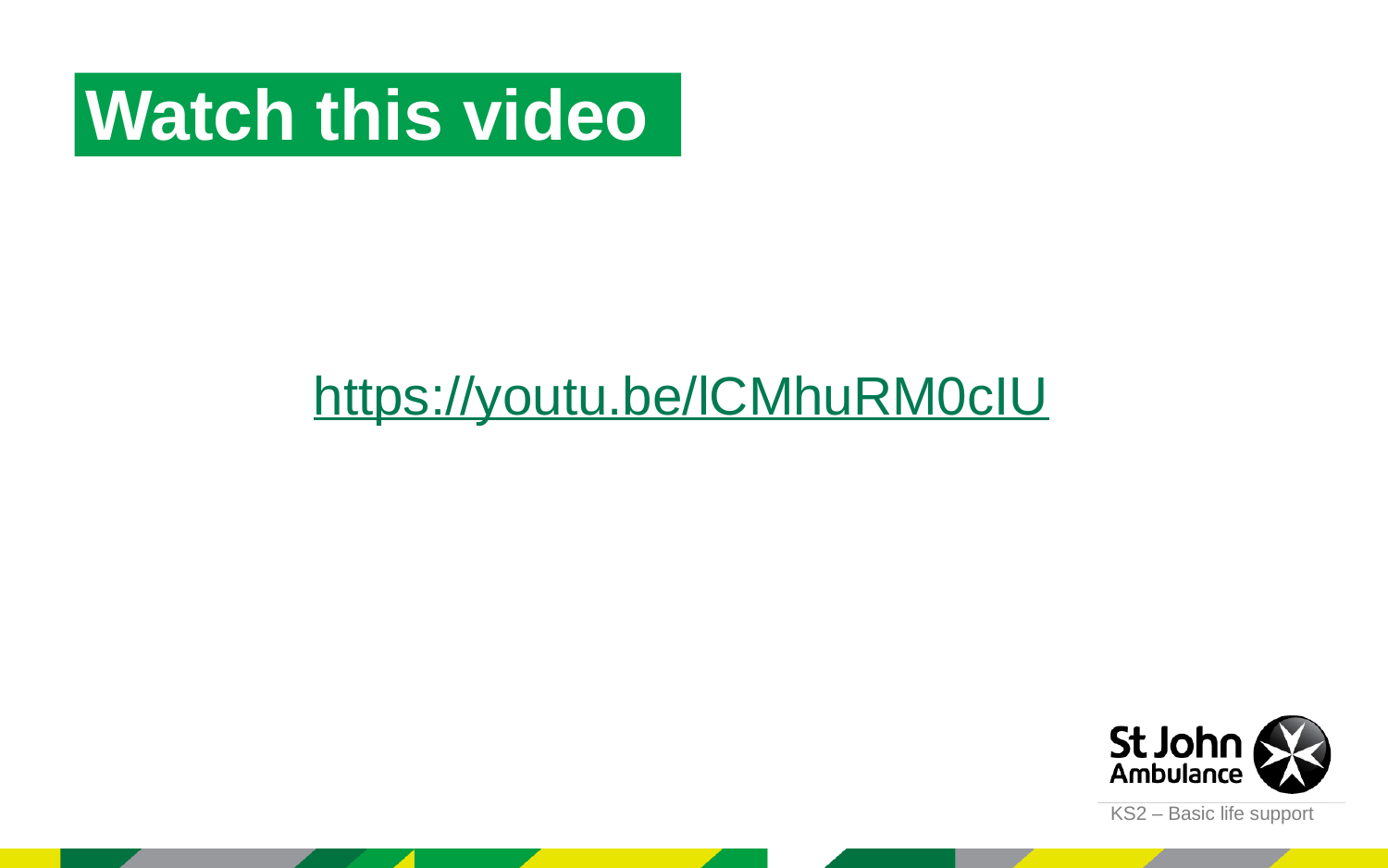

Watch this video
https://youtu.be/lCMhuRM0cIU
KS2 – Basic life support